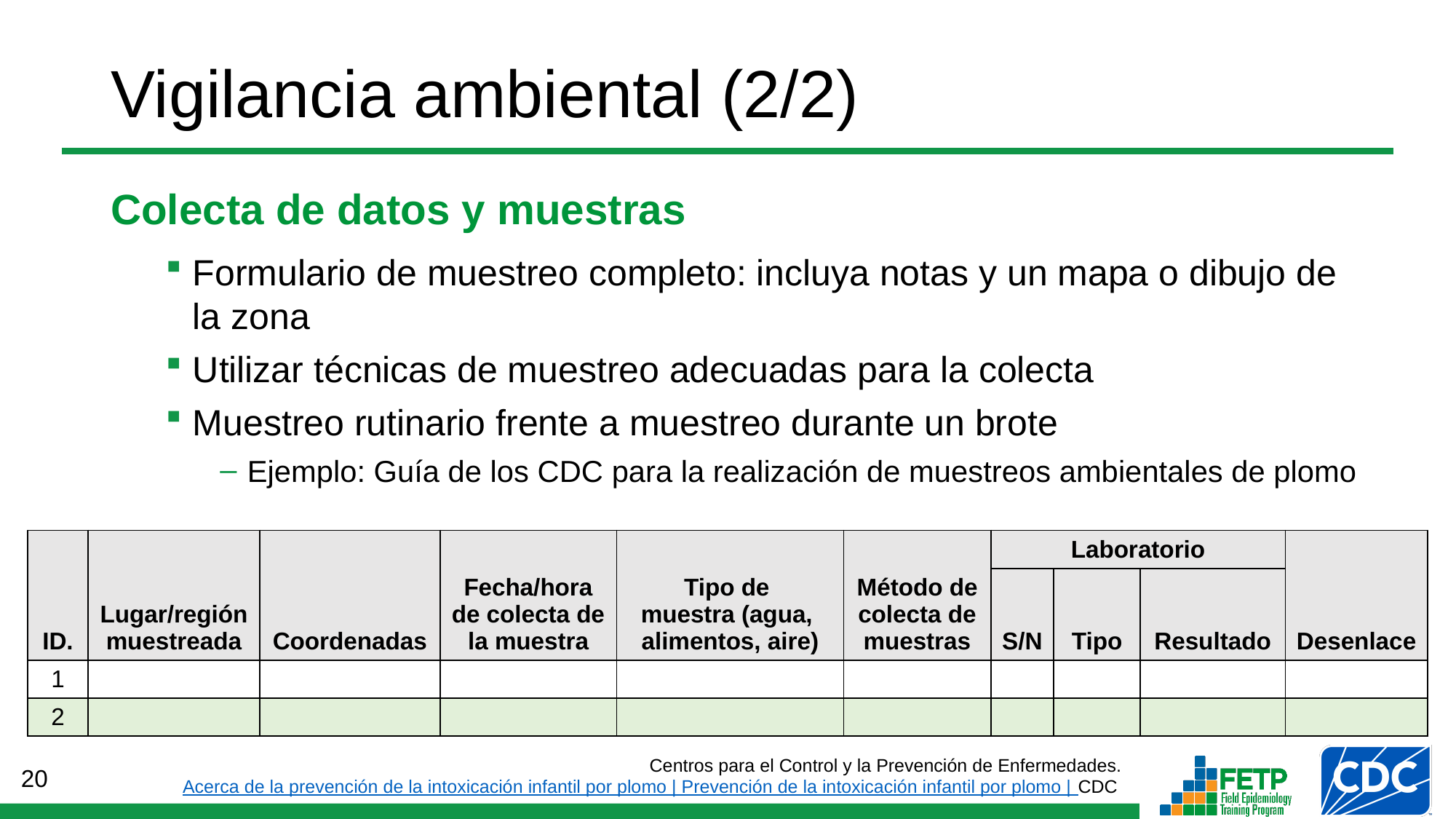

# Vigilancia ambiental (2/2)
Colecta de datos y muestras
Formulario de muestreo completo: incluya notas y un mapa o dibujo de la zona
Utilizar técnicas de muestreo adecuadas para la colecta
Muestreo rutinario frente a muestreo durante un brote
Ejemplo: Guía de los CDC para la realización de muestreos ambientales de plomo
| ID. | Lugar/región muestreada | Coordenadas | Fecha/hora de colecta de la muestra | Tipo de muestra (agua, alimentos, aire) | Método de colecta de muestras | Laboratorio |  |  | Desenlace |
| --- | --- | --- | --- | --- | --- | --- | --- | --- | --- |
|  |  |  |  |  |  | S/N | Tipo | Resultado |  |
| 1 |  |  |  |  |  |  |  |  |  |
| 2 |  |  |  |  |  |  |  |  |  |
Centros para el Control y la Prevención de Enfermedades.
Acerca de la prevención de la intoxicación infantil por plomo | Prevención de la intoxicación infantil por plomo | CDC